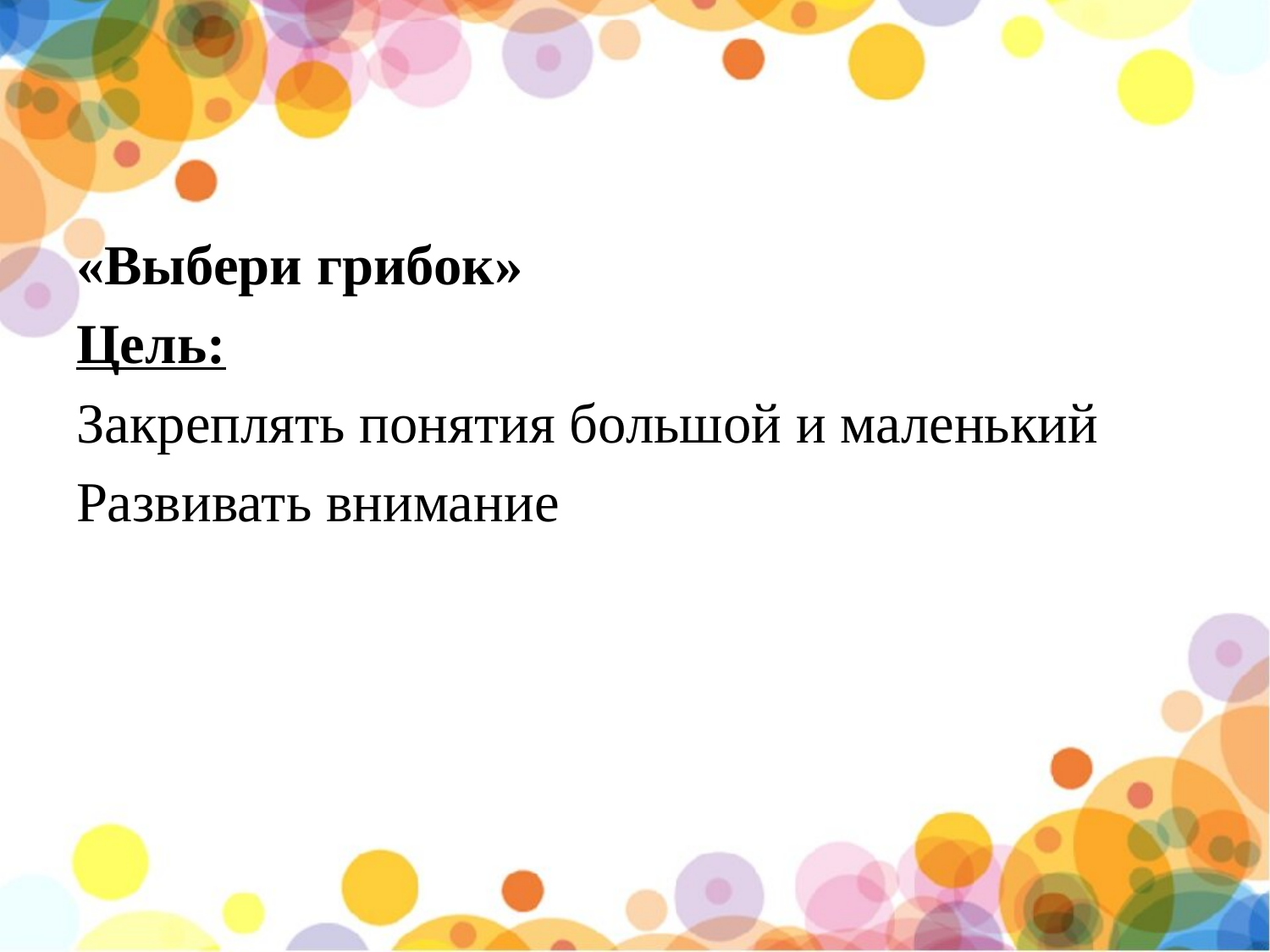

#
«Выбери грибок»
Цель:
Закреплять понятия большой и маленький
Развивать внимание